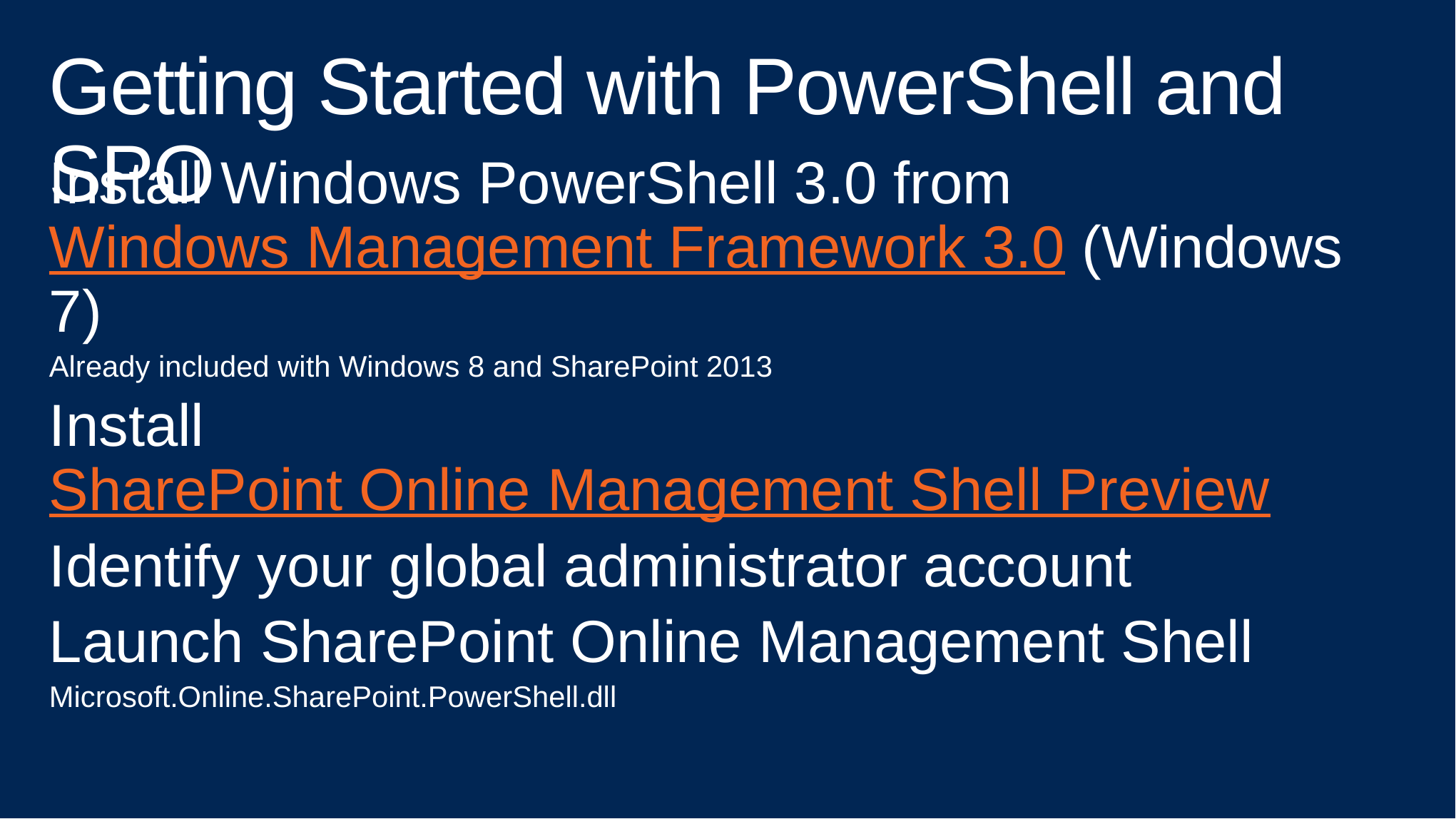

# Getting Started with PowerShell and SPO
Install Windows PowerShell 3.0 from Windows Management Framework 3.0 (Windows 7)
Already included with Windows 8 and SharePoint 2013
Install SharePoint Online Management Shell Preview
Identify your global administrator account
Launch SharePoint Online Management Shell
Microsoft.Online.SharePoint.PowerShell.dll